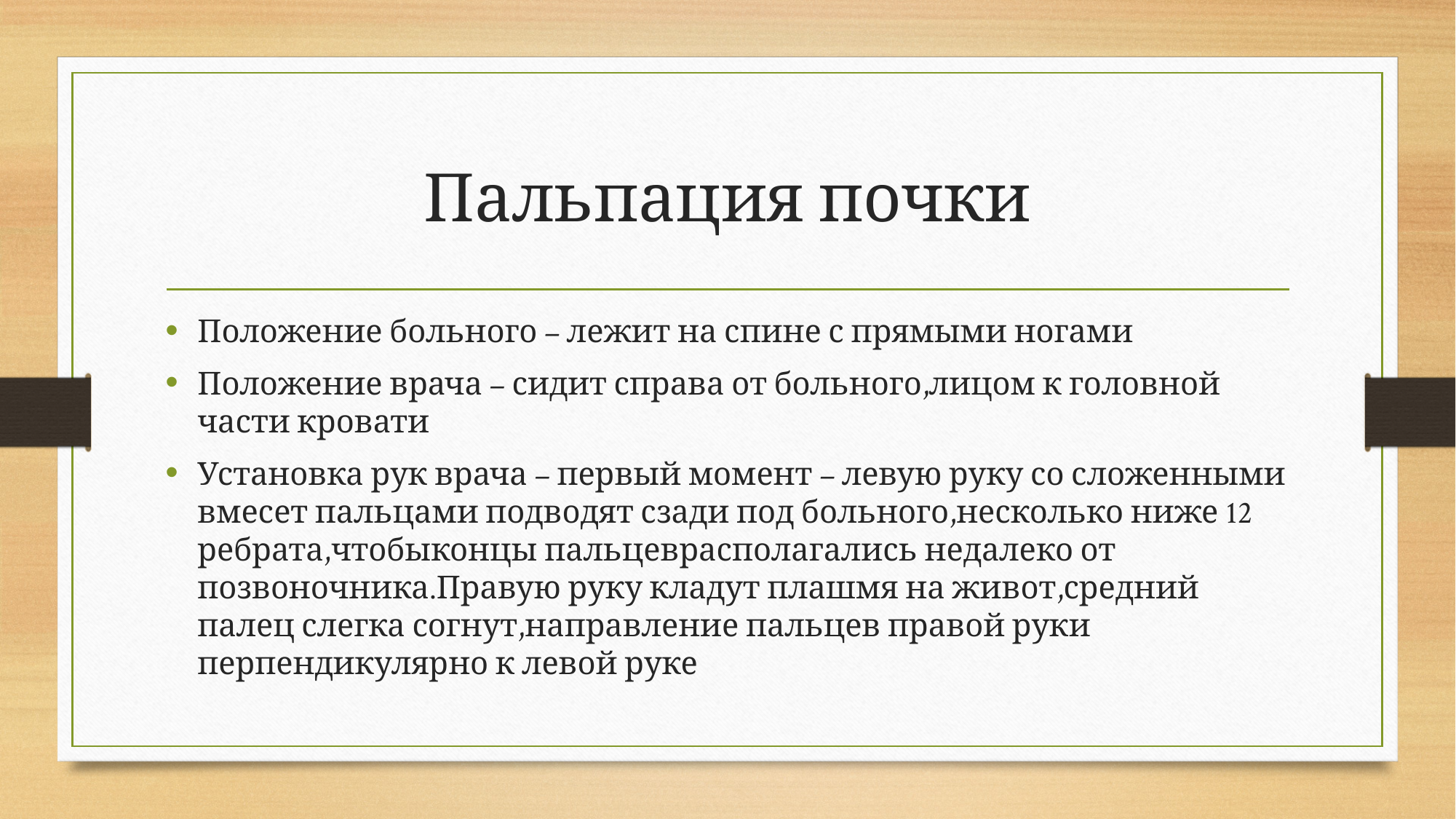

# Пальпация почки
Положение больного – лежит на спине с прямыми ногами
Положение врача – сидит справа от больного,лицом к головной части кровати
Установка рук врача – первый момент – левую руку со сложенными вмесет пальцами подводят сзади под больного,несколько ниже 12 ребрата,чтобыконцы пальцеврасполагались недалеко от позвоночника.Правую руку кладут плашмя на живот,средний палец слегка согнут,направление пальцев правой руки перпендикулярно к левой руке